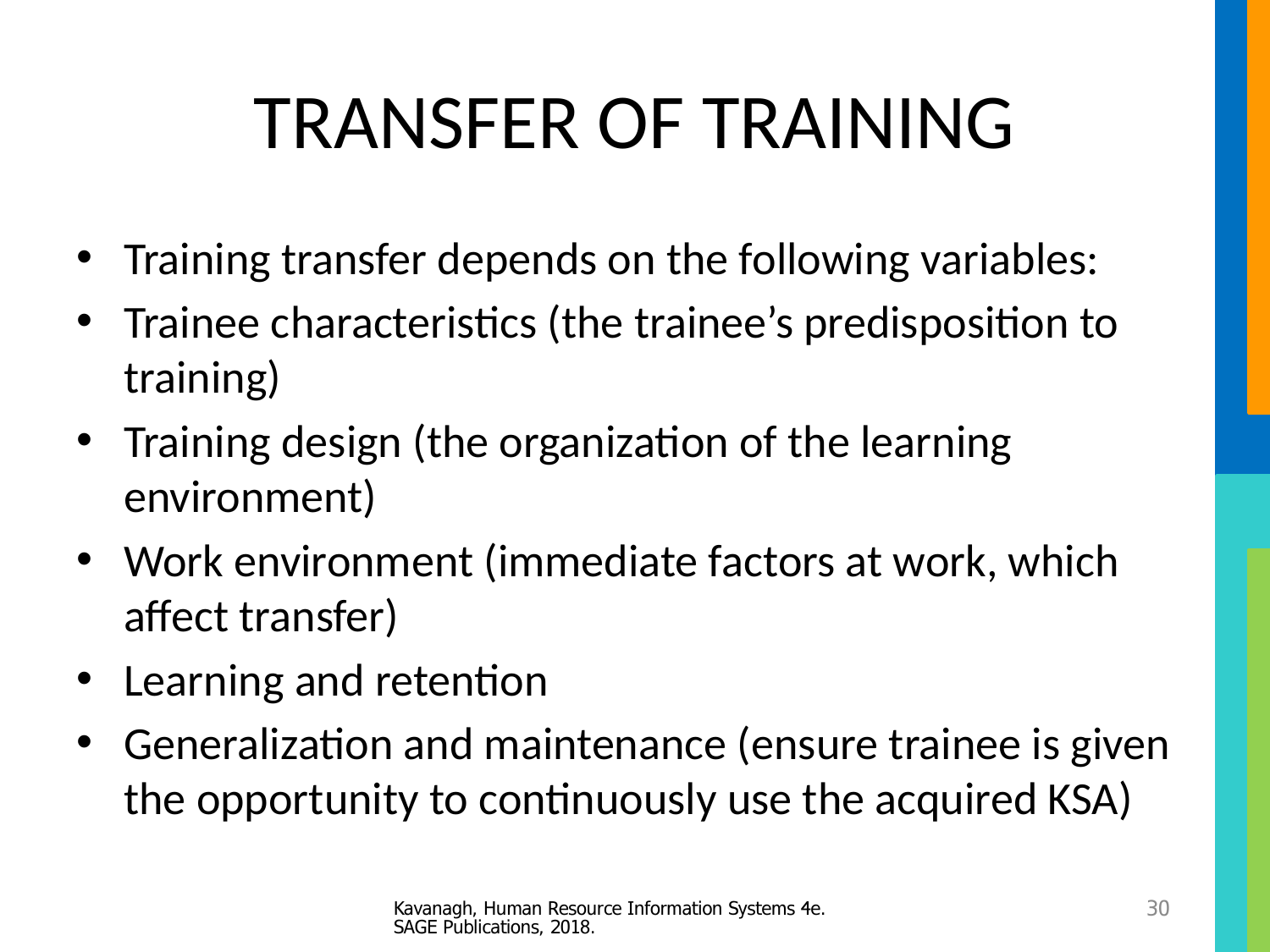

# TRANSFER OF TRAINING
Training transfer depends on the following variables:
Trainee characteristics (the trainee’s predisposition to training)
Training design (the organization of the learning environment)
Work environment (immediate factors at work, which affect transfer)
Learning and retention
Generalization and maintenance (ensure trainee is given the opportunity to continuously use the acquired KSA)
Kavanagh, Human Resource Information Systems 4e. SAGE Publications, 2018.
30